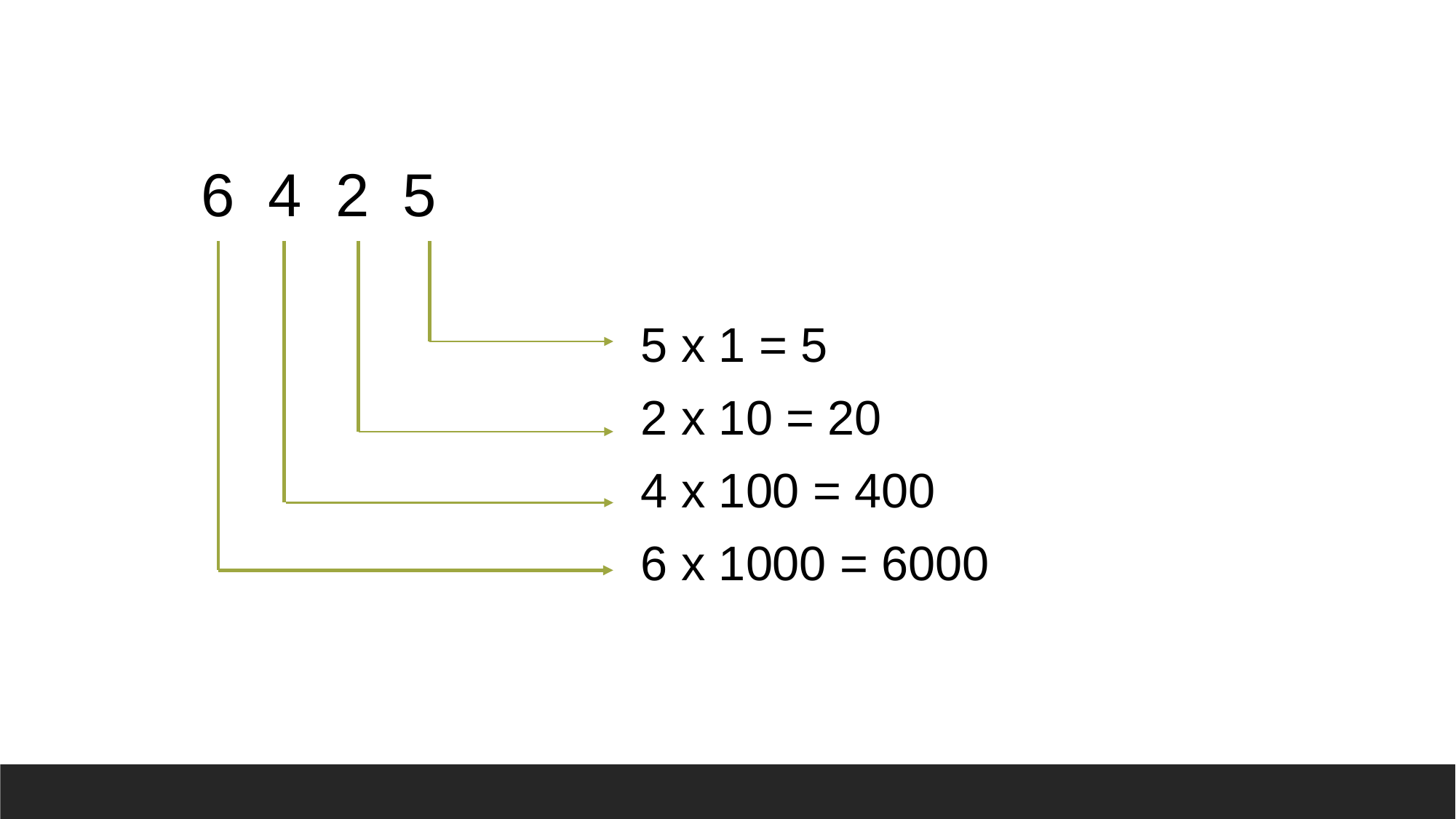

6  4  2  5

                           5 x 1 = 5
                           2 x 10 = 20
                           4 x 100 = 400
                           6 x 1000 = 6000